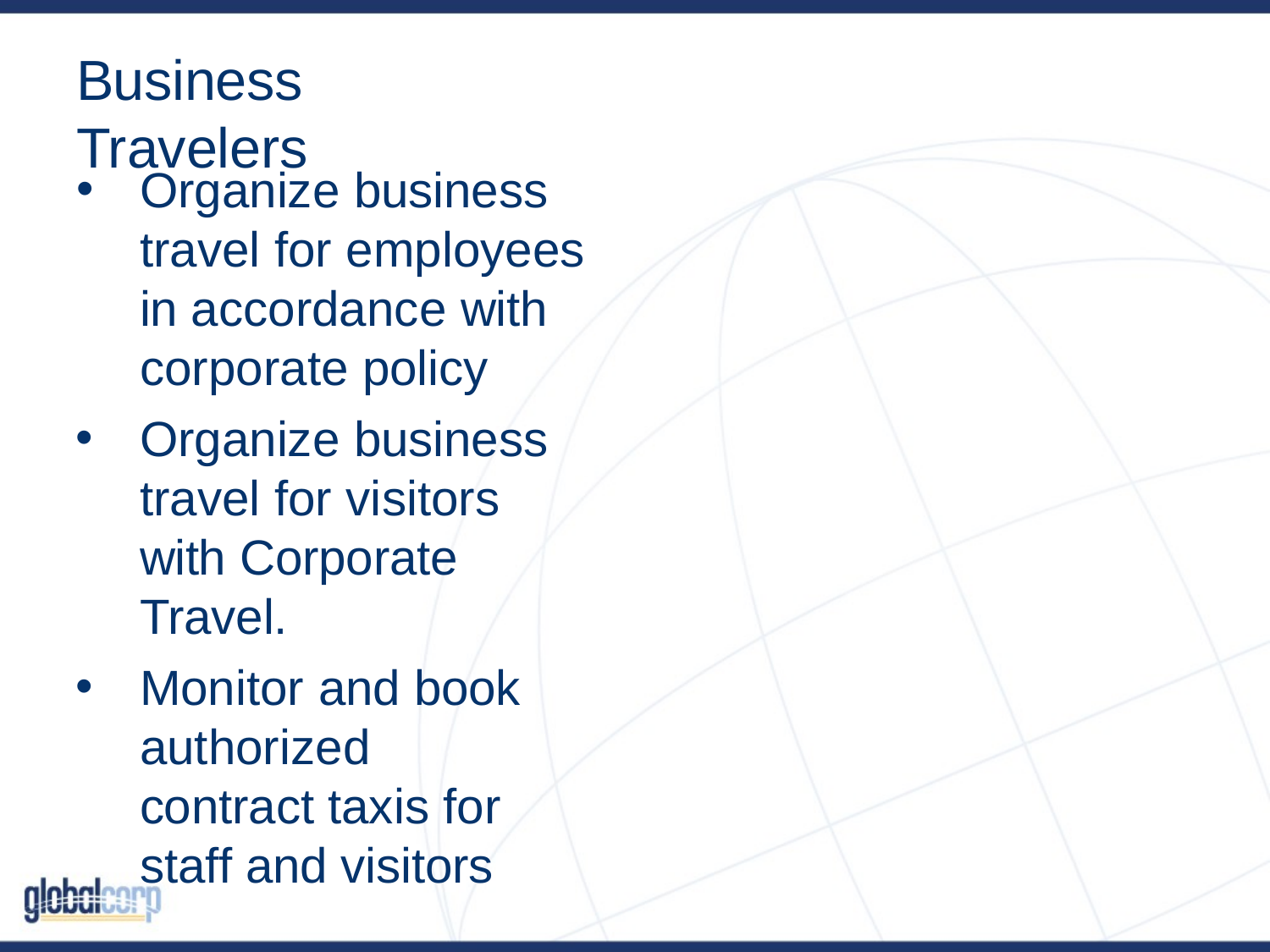

# Business Travelers
Organize business travel for employees in accordance with corporate policy
Organize business travel for visitors with Corporate Travel.
Monitor and book authorized contract taxis for staff and visitors